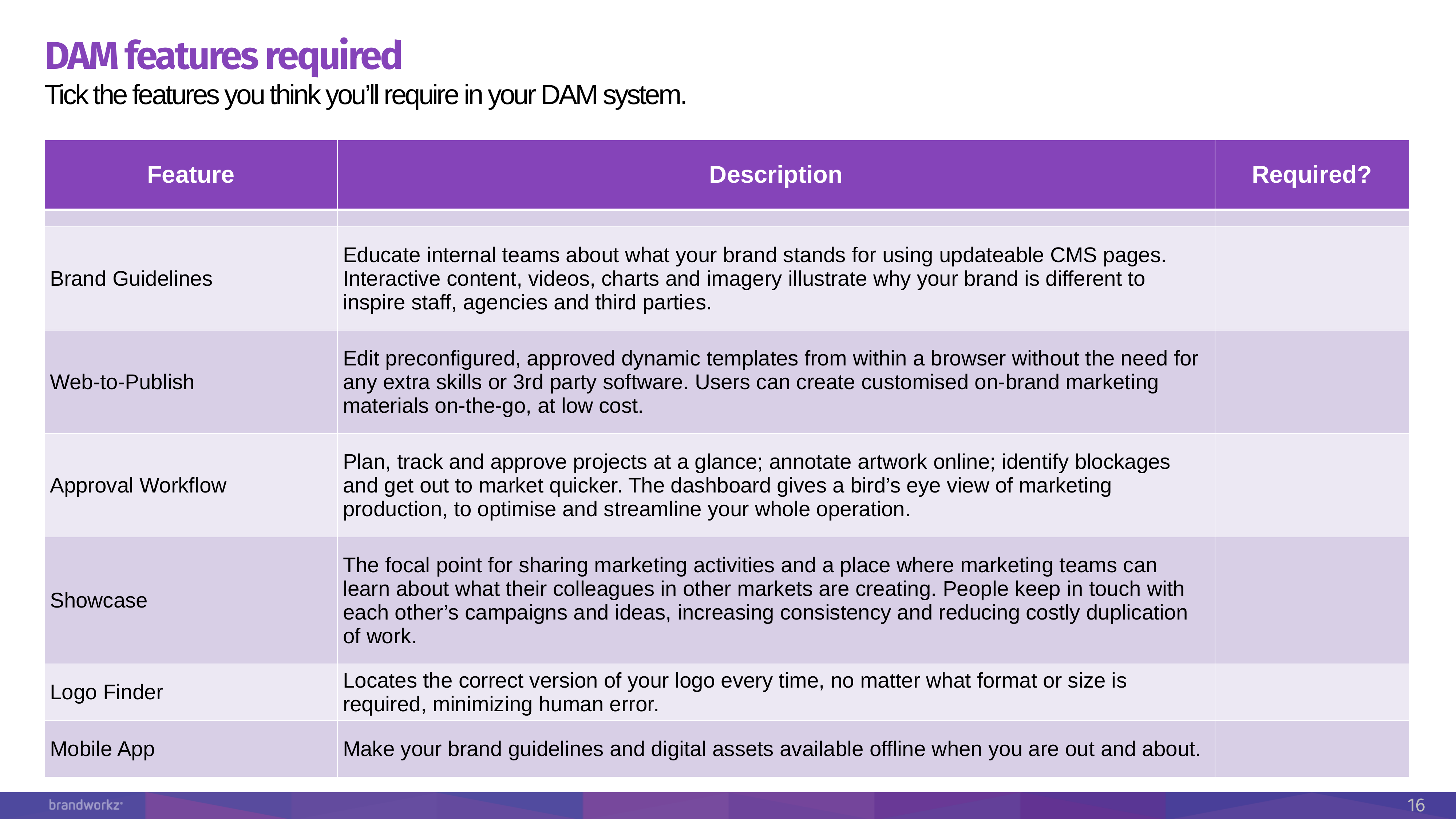

# DAM features required Tick the features you think you’ll require in your DAM system.
| Feature | Description | Required? |
| --- | --- | --- |
|  |  |  |
| Brand Guidelines | Educate internal teams about what your brand stands for using updateable CMS pages. Interactive content, videos, charts and imagery illustrate why your brand is different to inspire staff, agencies and third parties. |  |
| Web-to-Publish | Edit preconfigured, approved dynamic templates from within a browser without the need for any extra skills or 3rd party software. Users can create customised on-brand marketing materials on-the-go, at low cost. |  |
| Approval Workflow | Plan, track and approve projects at a glance; annotate artwork online; identify blockages and get out to market quicker. The dashboard gives a bird’s eye view of marketing production, to optimise and streamline your whole operation. |  |
| Showcase | The focal point for sharing marketing activities and a place where marketing teams can learn about what their colleagues in other markets are creating. People keep in touch with each other’s campaigns and ideas, increasing consistency and reducing costly duplication of work. |  |
| Logo Finder | Locates the correct version of your logo every time, no matter what format or size is required, minimizing human error. |  |
| Mobile App | Make your brand guidelines and digital assets available offline when you are out and about. |  |